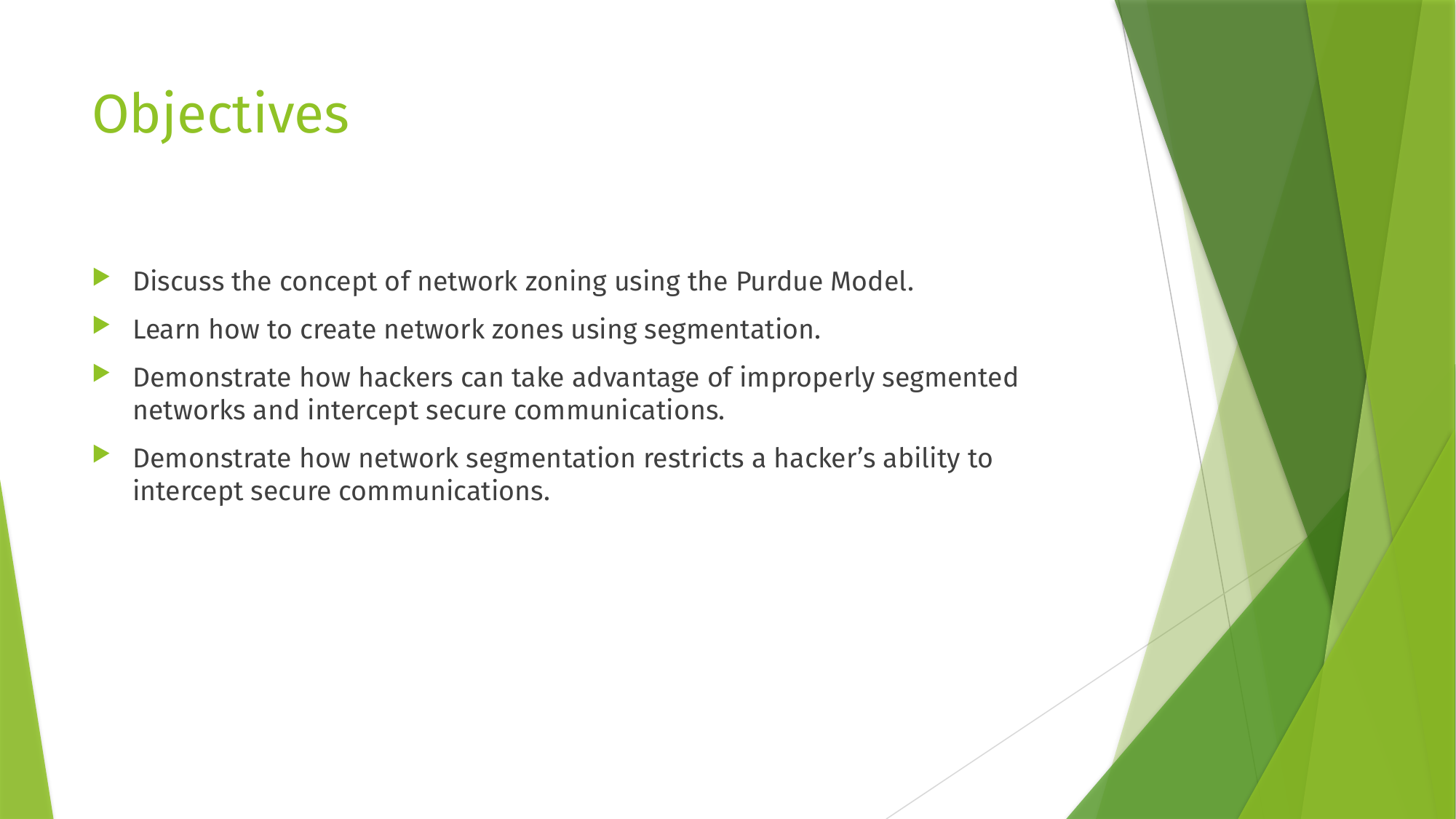

# Objectives
Discuss the concept of network zoning using the Purdue Model.
Learn how to create network zones using segmentation.
Demonstrate how hackers can take advantage of improperly segmented networks and intercept secure communications.
Demonstrate how network segmentation restricts a hacker’s ability to intercept secure communications.